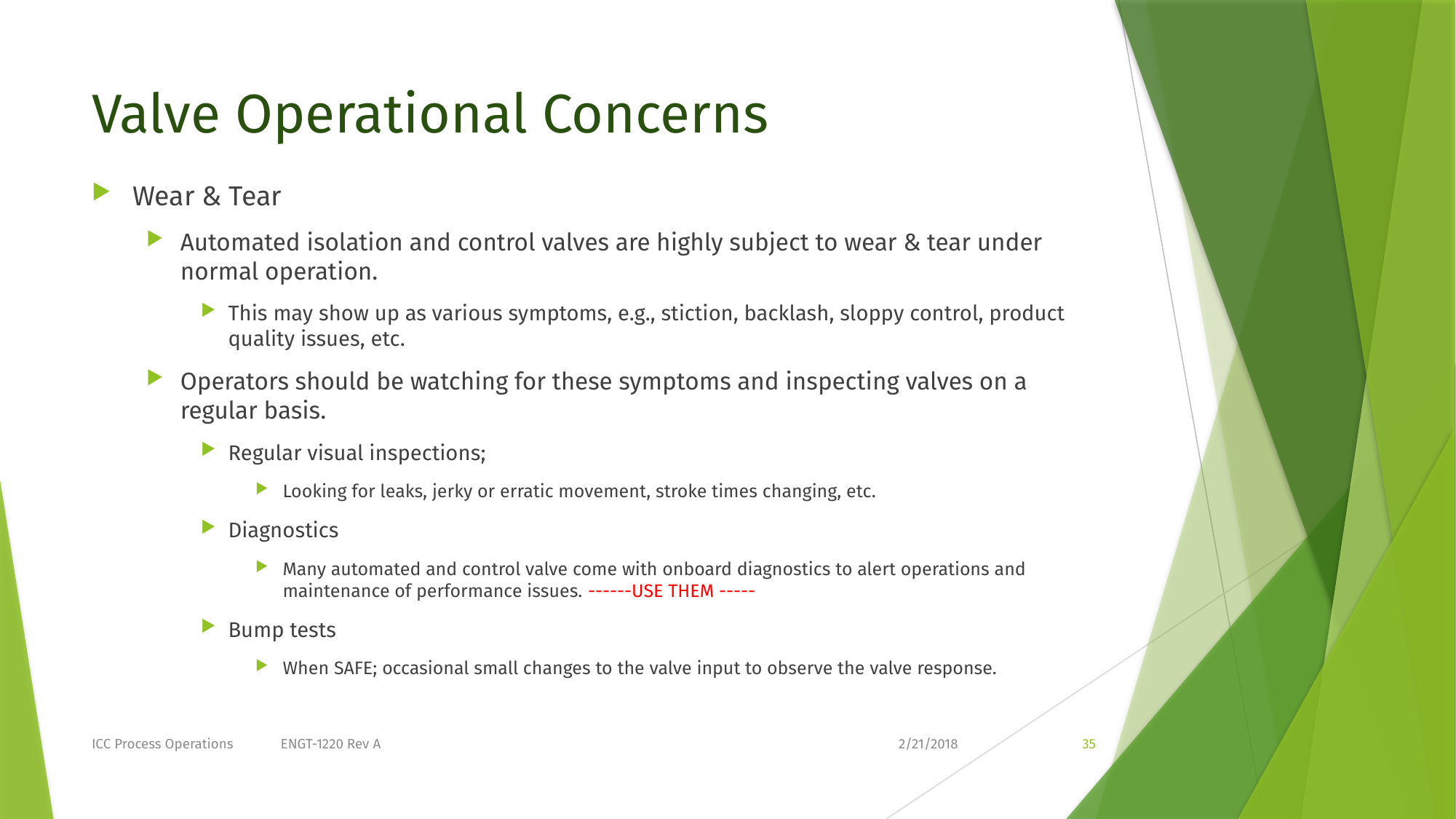

# Valve Operational Concerns
Wear & Tear
Automated isolation and control valves are highly subject to wear & tear under normal operation.
This may show up as various symptoms, e.g., stiction, backlash, sloppy control, product quality issues, etc.
Operators should be watching for these symptoms and inspecting valves on a regular basis.
Regular visual inspections;
Looking for leaks, jerky or erratic movement, stroke times changing, etc.
Diagnostics
Many automated and control valve come with onboard diagnostics to alert operations and maintenance of performance issues. ------USE THEM -----
Bump tests
When SAFE; occasional small changes to the valve input to observe the valve response.
ICC Process Operations             ENGT-1220 Rev A
2/21/2018
35